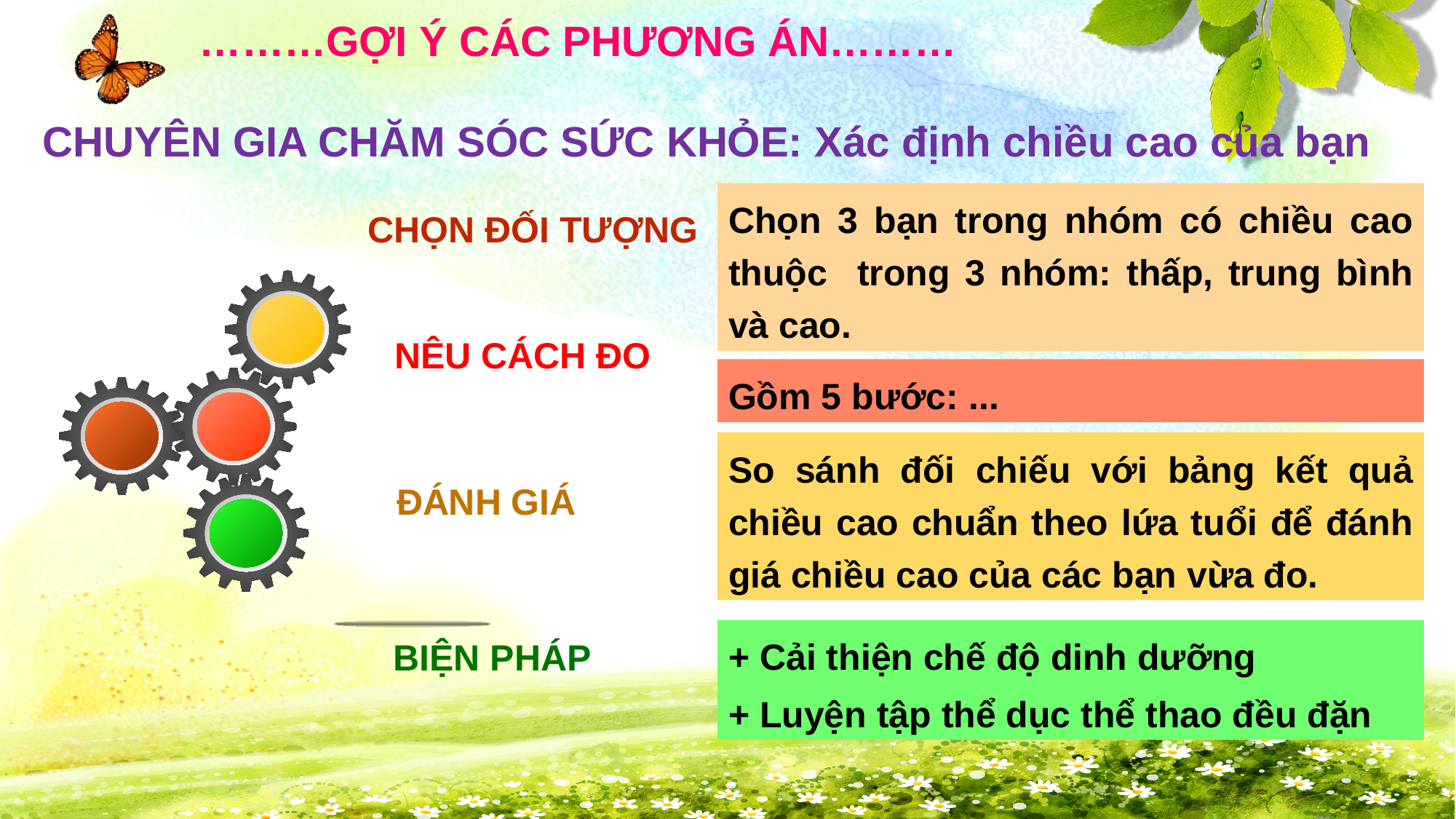

………GỢI Ý CÁC PHƯƠNG ÁN………
CHUYÊN GIA CHĂM SÓC SỨC KHỎE: Xác định chiều cao của bạn
Chọn 3 bạn trong nhóm có chiều cao thuộc  trong 3 nhóm: thấp, trung bình và cao.
CHỌN ĐỐI TƯỢNG

NÊU CÁCH ĐO
Gồm 5 bước: ...

So sánh đối chiếu với bảng kết quả chiều cao chuẩn theo lứa tuổi để đánh giá chiều cao của các bạn vừa đo.
ĐÁNH GIÁ

+ Cải thiện chế độ dinh dưỡng
+ Luyện tập thể dục thể thao đều đặn
BIỆN PHÁP